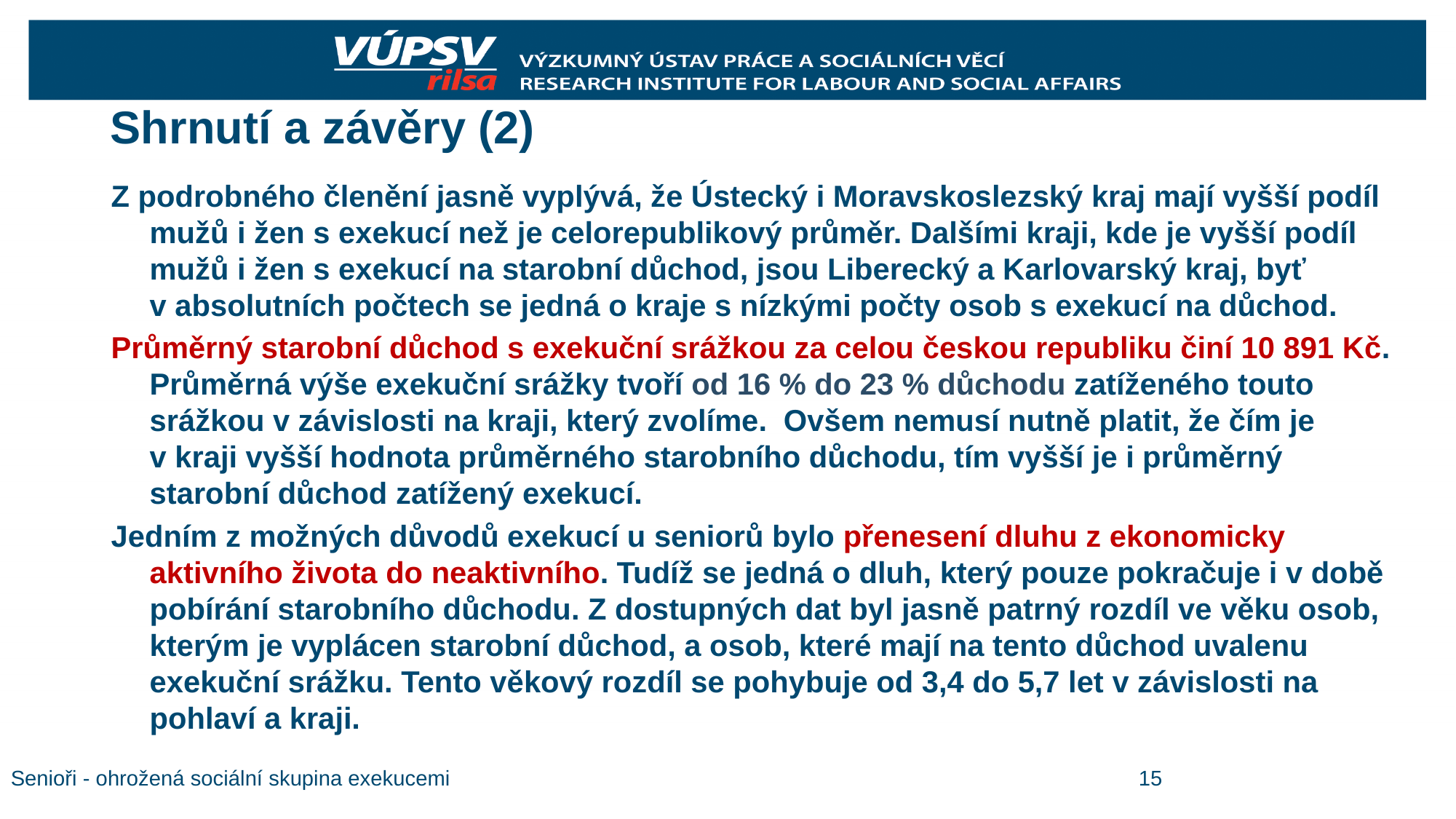

# Shrnutí a závěry (2)
Z podrobného členění jasně vyplývá, že Ústecký i Moravskoslezský kraj mají vyšší podíl mužů i žen s exekucí než je celorepublikový průměr. Dalšími kraji, kde je vyšší podíl mužů i žen s exekucí na starobní důchod, jsou Liberecký a Karlovarský kraj, byť v absolutních počtech se jedná o kraje s nízkými počty osob s exekucí na důchod.
Průměrný starobní důchod s exekuční srážkou za celou českou republiku činí 10 891 Kč. Průměrná výše exekuční srážky tvoří od 16 % do 23 % důchodu zatíženého touto srážkou v závislosti na kraji, který zvolíme.  Ovšem nemusí nutně platit, že čím je v kraji vyšší hodnota průměrného starobního důchodu, tím vyšší je i průměrný starobní důchod zatížený exekucí.
Jedním z možných důvodů exekucí u seniorů bylo přenesení dluhu z ekonomicky aktivního života do neaktivního. Tudíž se jedná o dluh, který pouze pokračuje i v době pobírání starobního důchodu. Z dostupných dat byl jasně patrný rozdíl ve věku osob, kterým je vyplácen starobní důchod, a osob, které mají na tento důchod uvalenu exekuční srážku. Tento věkový rozdíl se pohybuje od 3,4 do 5,7 let v závislosti na pohlaví a kraji.

Senioři - ohrožená sociální skupina exekucemi
15